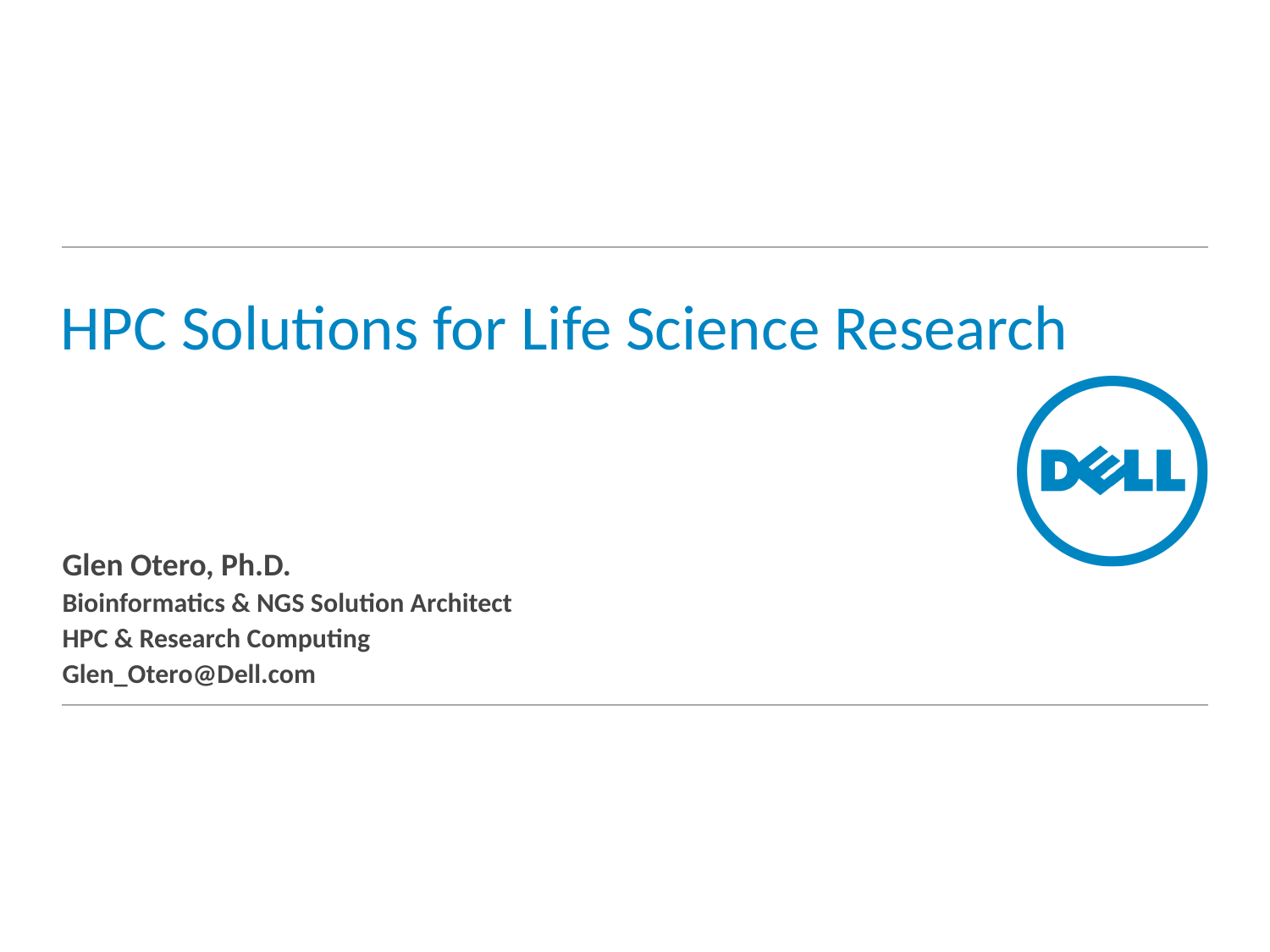

# HPC Solutions for Life Science Research
Glen Otero, Ph.D.
Bioinformatics & NGS Solution Architect
HPC & Research Computing
Glen_Otero@Dell.com